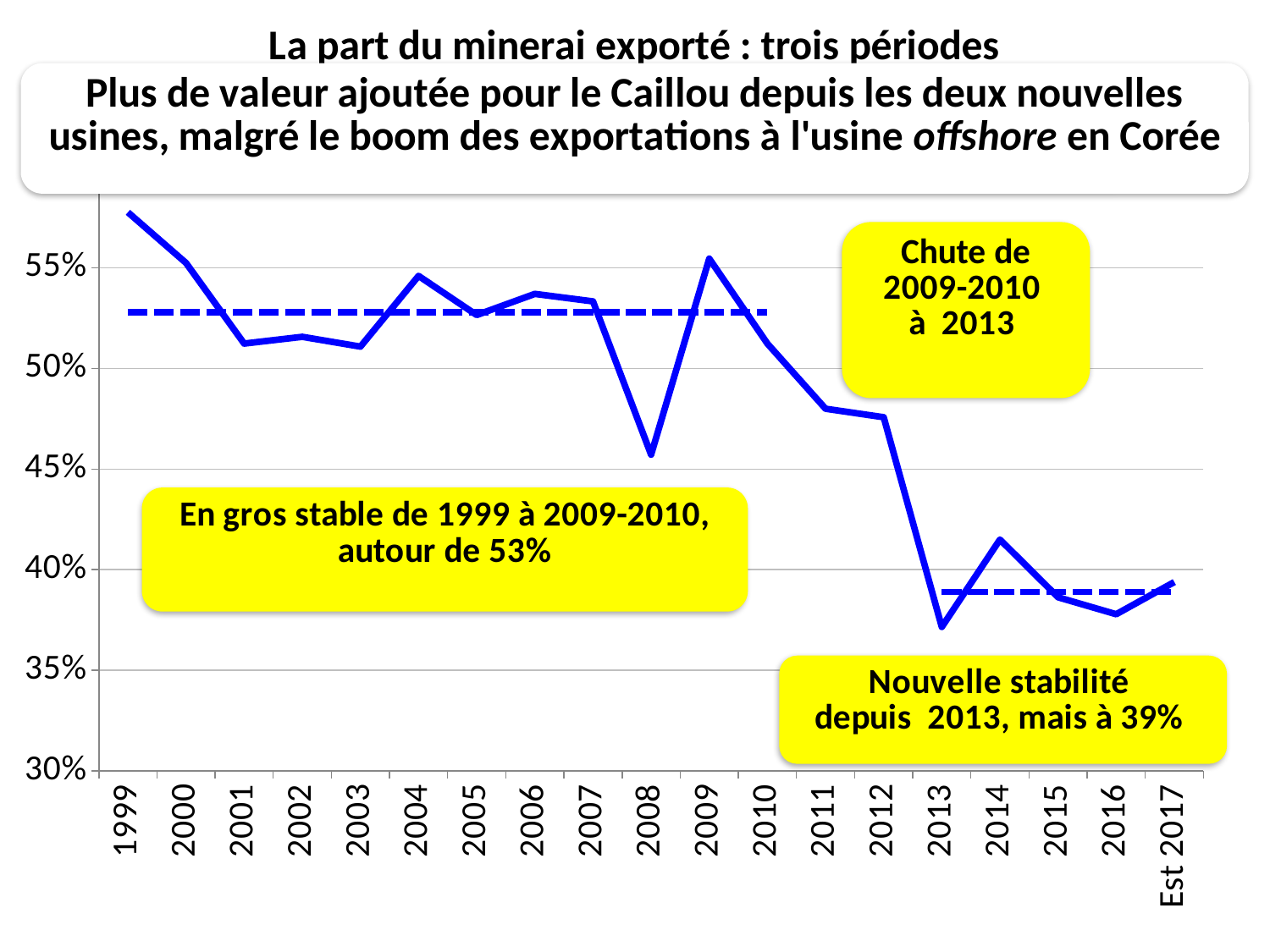

### Chart: La part du minerai exporté : trois périodes

| Category | Export / Production | Moyenne 1999 à 2010 | Moyenne 2013 à 2017 |
|---|---|---|---|
| 1999 | 0.577665904587715 | 0.528037811440703 | None |
| 2000 | 0.552470405743456 | 0.528037811440703 | None |
| 2001 | 0.512402714331984 | 0.528037811440703 | None |
| 2002 | 0.515745680636804 | 0.528037811440703 | None |
| 2003 | 0.510892407837353 | 0.528037811440703 | None |
| 2004 | 0.546041313651926 | 0.528037811440703 | None |
| 2005 | 0.526597340326325 | 0.528037811440703 | None |
| 2006 | 0.537104866436762 | 0.528037811440703 | None |
| 2007 | 0.533366768413778 | 0.528037811440703 | None |
| 2008 | 0.457144032122247 | 0.528037811440703 | None |
| 2009 | 0.554640914690122 | 0.528037811440703 | None |
| 2010 | 0.512381388509968 | 0.528037811440703 | None |
| 2011 | 0.479999154460425 | None | None |
| 2012 | 0.475783901401661 | None | None |
| 2013 | 0.371470721752171 | None | 0.388854465146756 |
| 2014 | 0.414933784688192 | None | 0.388854465146756 |
| 2015 | 0.386242567832175 | None | 0.388854465146756 |
| 2016 | 0.377815717484948 | None | 0.388854465146756 |
| Est 2017 | 0.393809533976296 | None | 0.388854465146756 |